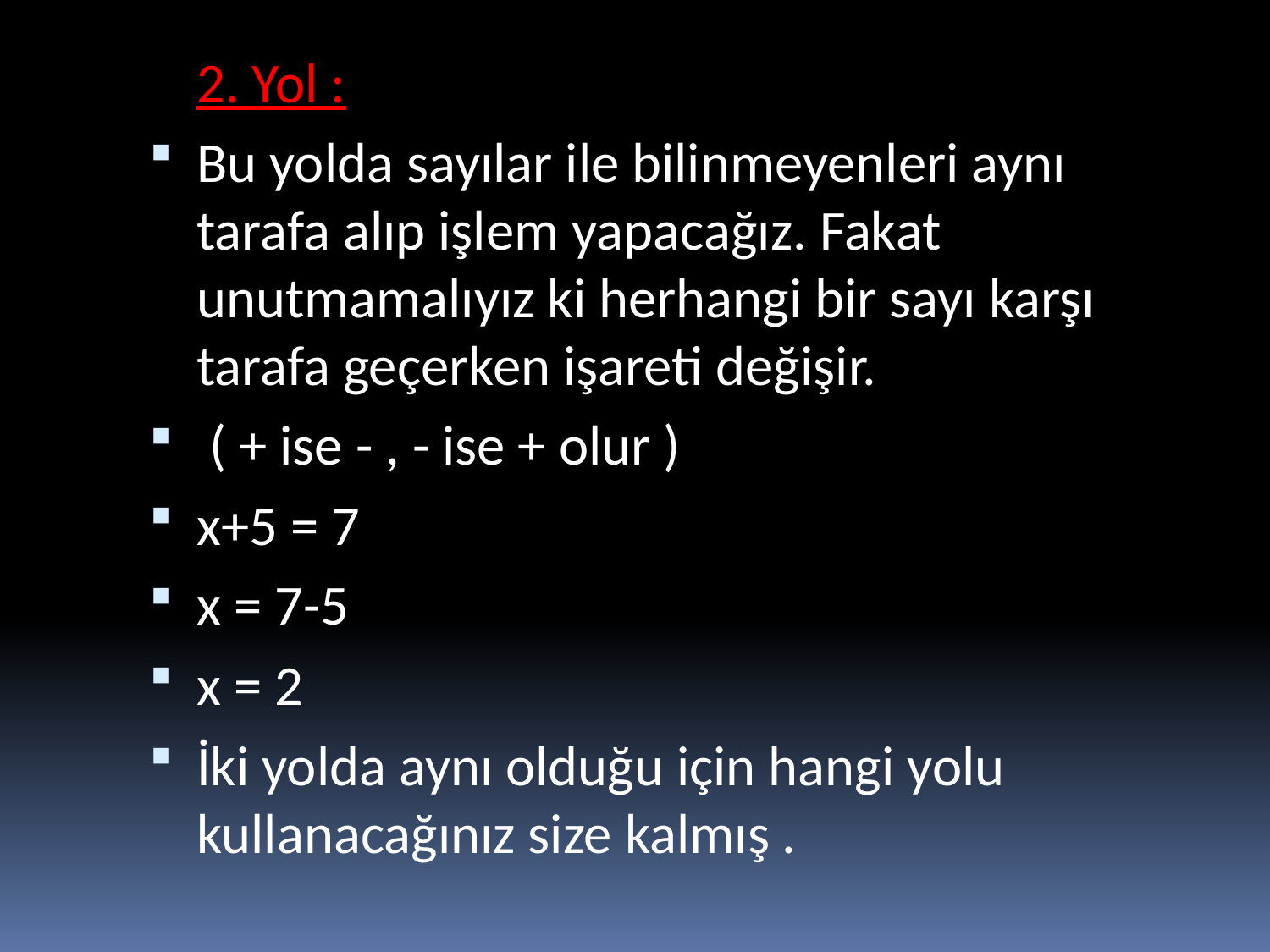

2. Yol :
Bu yolda sayılar ile bilinmeyenleri aynı tarafa alıp işlem yapacağız. Fakat unutmamalıyız ki herhangi bir sayı karşı tarafa geçerken işareti değişir.
 ( + ise - , - ise + olur )
x+5 = 7
x = 7-5
x = 2
İki yolda aynı olduğu için hangi yolu kullanacağınız size kalmış .